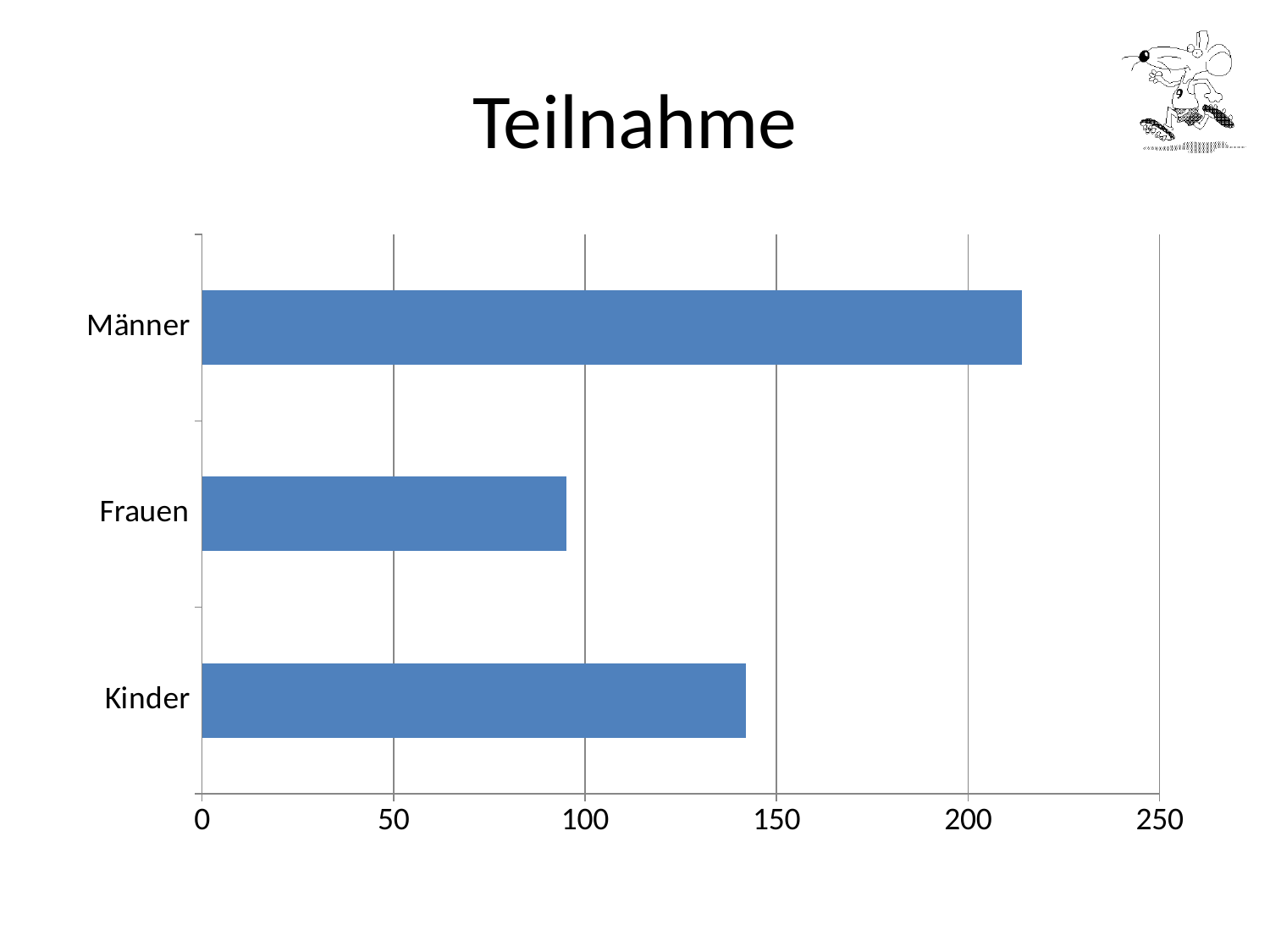

# Teilnahme

### Chart

| Category | Anzahl |
|---|---|
| Kinder | 142.0 |
| Frauen | 95.0 |
| Männer | 214.0 |